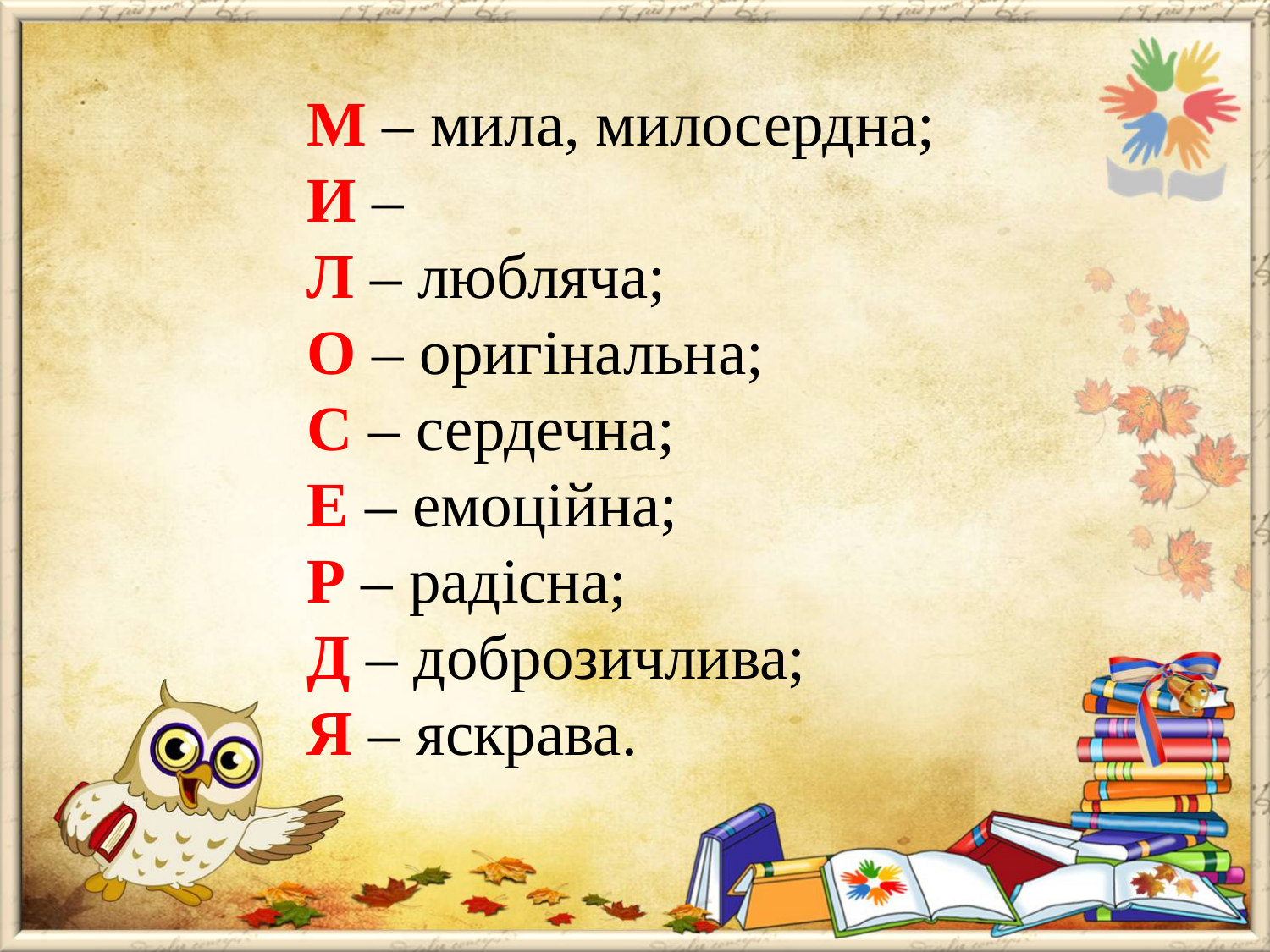

М – мила, милосердна;
И –
Л – любляча;
О – оригінальна;
С – сердечна;
Е – емоційна;
Р – радісна;
Д – доброзичлива;
Я – яскрава.